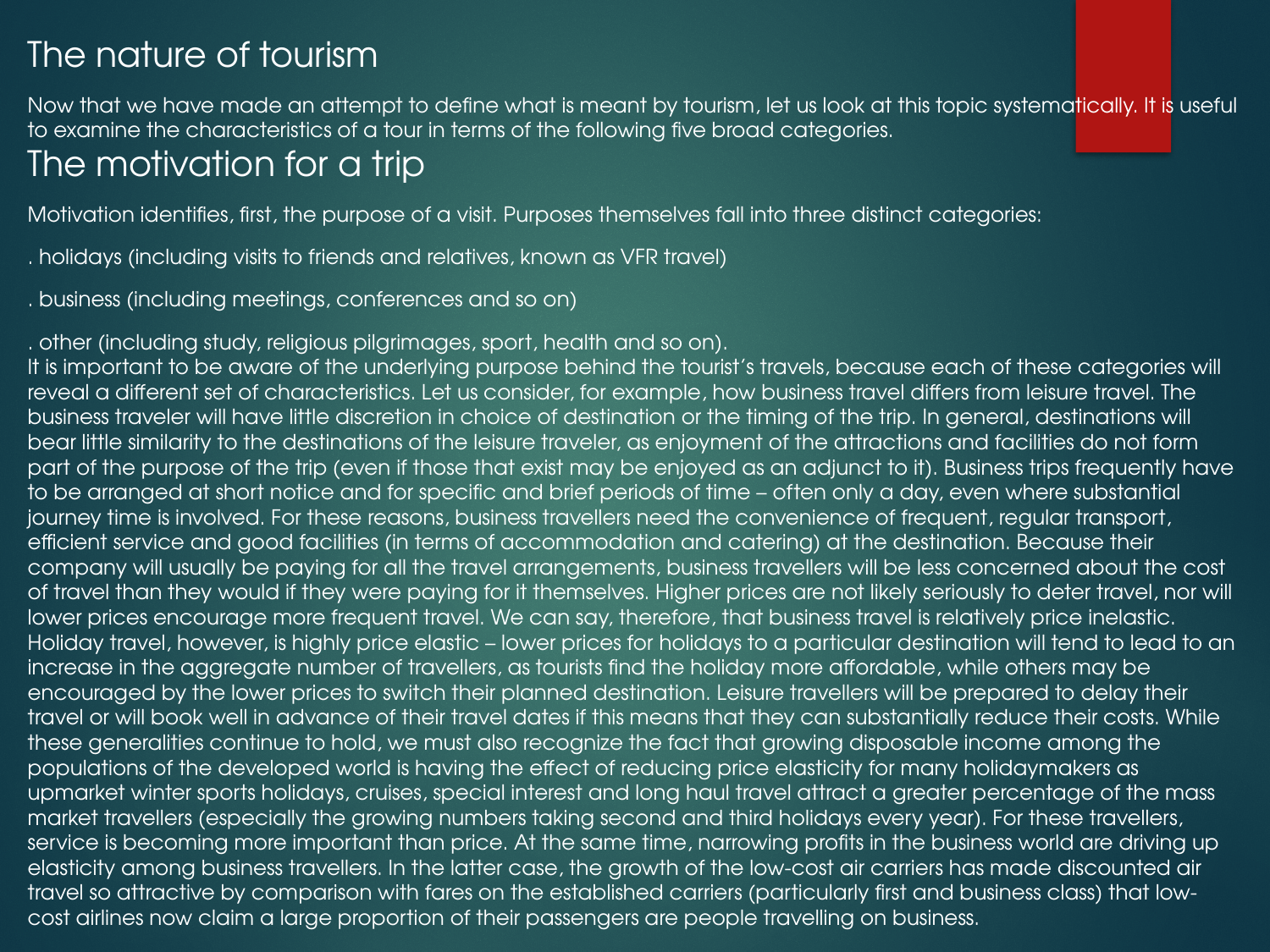

The nature of tourism
Now that we have made an attempt to define what is meant by tourism, let us look at this topic systematically. It is useful to examine the characteristics of a tour in terms of the following five broad categories.
The motivation for a trip
Motivation identifies, first, the purpose of a visit. Purposes themselves fall into three distinct categories:
. holidays (including visits to friends and relatives, known as VFR travel)
. business (including meetings, conferences and so on)
. other (including study, religious pilgrimages, sport, health and so on).
It is important to be aware of the underlying purpose behind the tourist’s travels, because each of these categories will reveal a different set of characteristics. Let us consider, for example, how business travel differs from leisure travel. The business traveler will have little discretion in choice of destination or the timing of the trip. In general, destinations will bear little similarity to the destinations of the leisure traveler, as enjoyment of the attractions and facilities do not form part of the purpose of the trip (even if those that exist may be enjoyed as an adjunct to it). Business trips frequently have to be arranged at short notice and for specific and brief periods of time – often only a day, even where substantial journey time is involved. For these reasons, business travellers need the convenience of frequent, regular transport, efficient service and good facilities (in terms of accommodation and catering) at the destination. Because their company will usually be paying for all the travel arrangements, business travellers will be less concerned about the cost of travel than they would if they were paying for it themselves. Higher prices are not likely seriously to deter travel, nor will lower prices encourage more frequent travel. We can say, therefore, that business travel is relatively price inelastic. Holiday travel, however, is highly price elastic – lower prices for holidays to a particular destination will tend to lead to an increase in the aggregate number of travellers, as tourists find the holiday more affordable, while others may be encouraged by the lower prices to switch their planned destination. Leisure travellers will be prepared to delay their travel or will book well in advance of their travel dates if this means that they can substantially reduce their costs. While these generalities continue to hold, we must also recognize the fact that growing disposable income among the populations of the developed world is having the effect of reducing price elasticity for many holidaymakers as upmarket winter sports holidays, cruises, special interest and long haul travel attract a greater percentage of the mass market travellers (especially the growing numbers taking second and third holidays every year). For these travellers, service is becoming more important than price. At the same time, narrowing profits in the business world are driving up elasticity among business travellers. In the latter case, the growth of the low-cost air carriers has made discounted air travel so attractive by comparison with fares on the established carriers (particularly first and business class) that low-cost airlines now claim a large proportion of their passengers are people travelling on business.